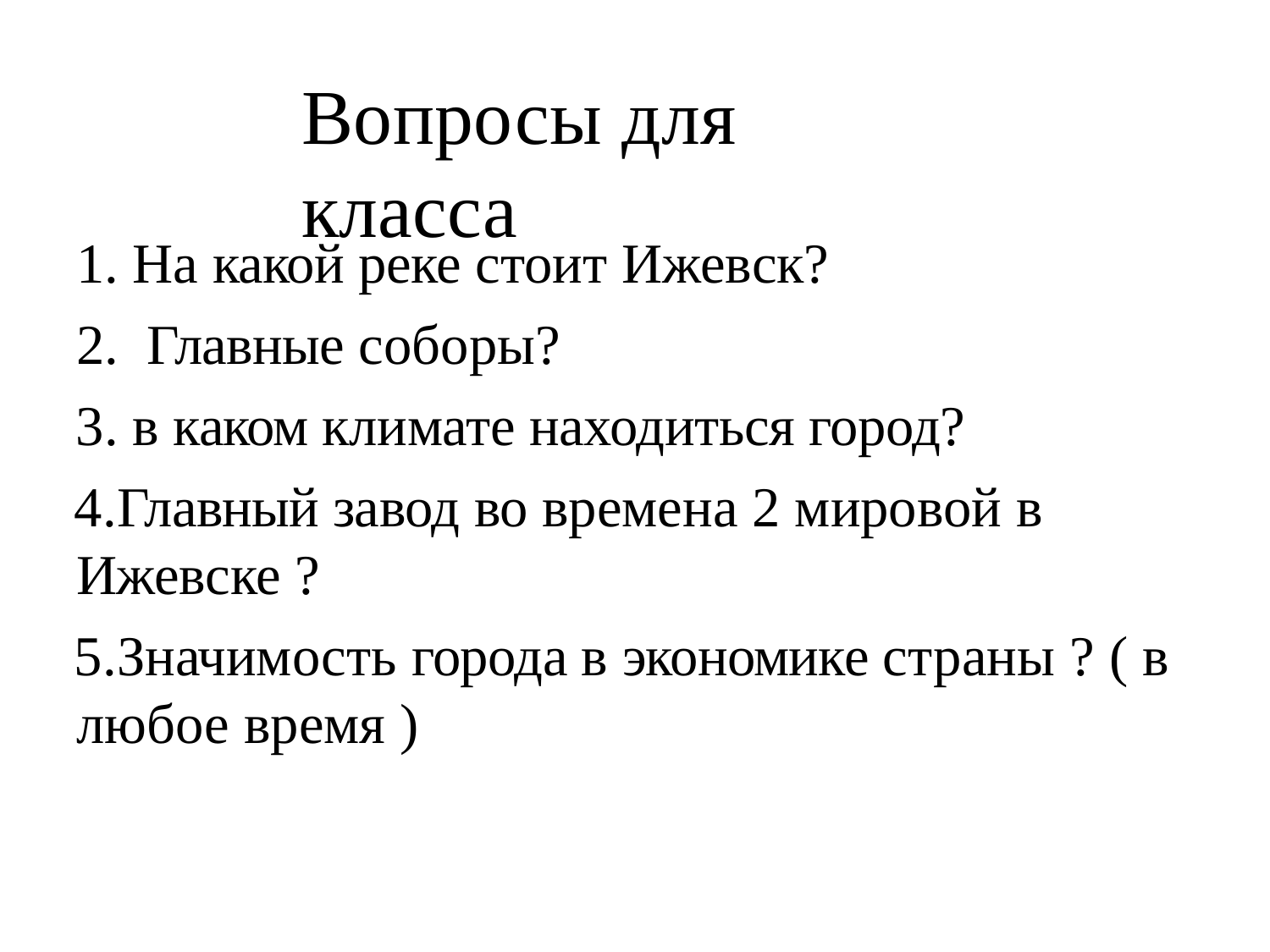

# Вопросы для класса
На какой реке стоит Ижевск?
Главные соборы?
в каком климате находиться город?
Главный завод во времена 2 мировой в  Ижевске ?
Значимость города в экономике страны ? ( в  любое время )